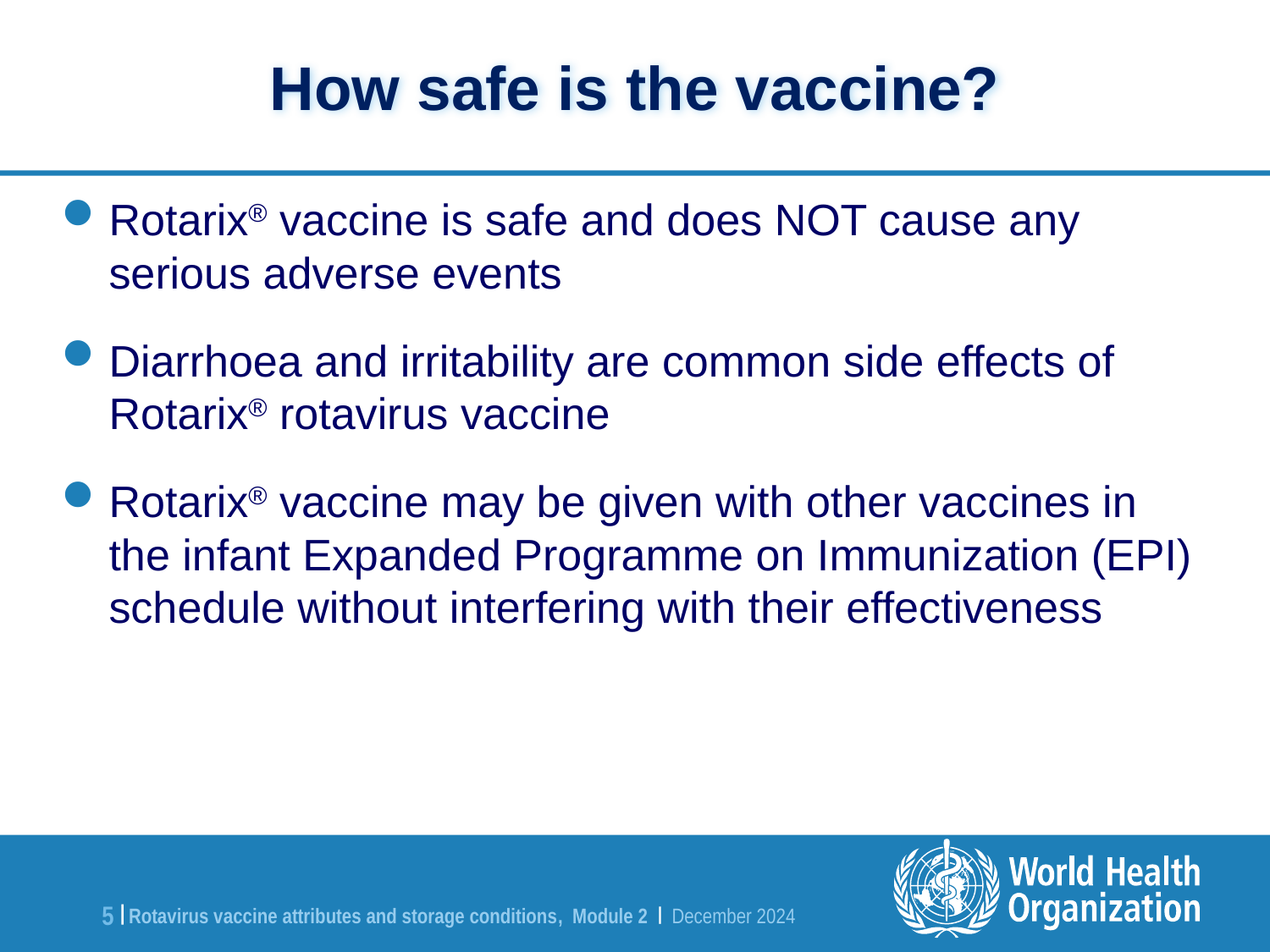

How safe is the vaccine?
Rotarix® vaccine is safe and does NOT cause any serious adverse events
Diarrhoea and irritability are common side effects of Rotarix® rotavirus vaccine
Rotarix® vaccine may be given with other vaccines in the infant Expanded Programme on Immunization (EPI) schedule without interfering with their effectiveness